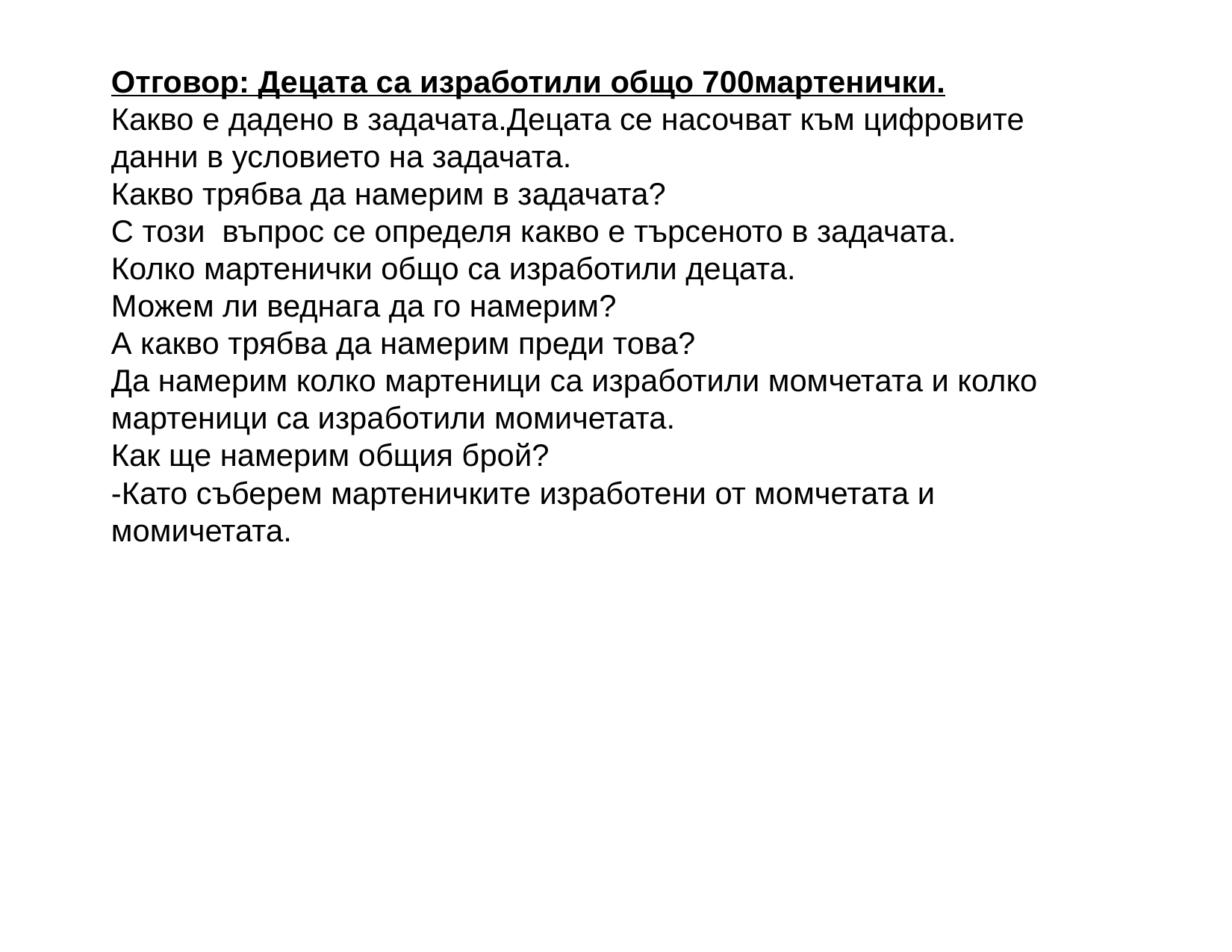

Отговор: Децата са изработили общо 700мартенички.
Какво е дадено в задачата.Децата се насочват към цифровите данни в условието на задачата.
Какво трябва да намерим в задачата?
С този  въпрос се определя какво е търсеното в задачата.
Колко мартенички общо са изработили децата.
Можем ли веднага да го намерим?
А какво трябва да намерим преди това?
Да намерим колко мартеници са изработили момчетата и колко мартеници са изработили момичетата.
Как ще намерим общия брой?
-Като съберем мартеничките изработени от момчетата и момичетата.